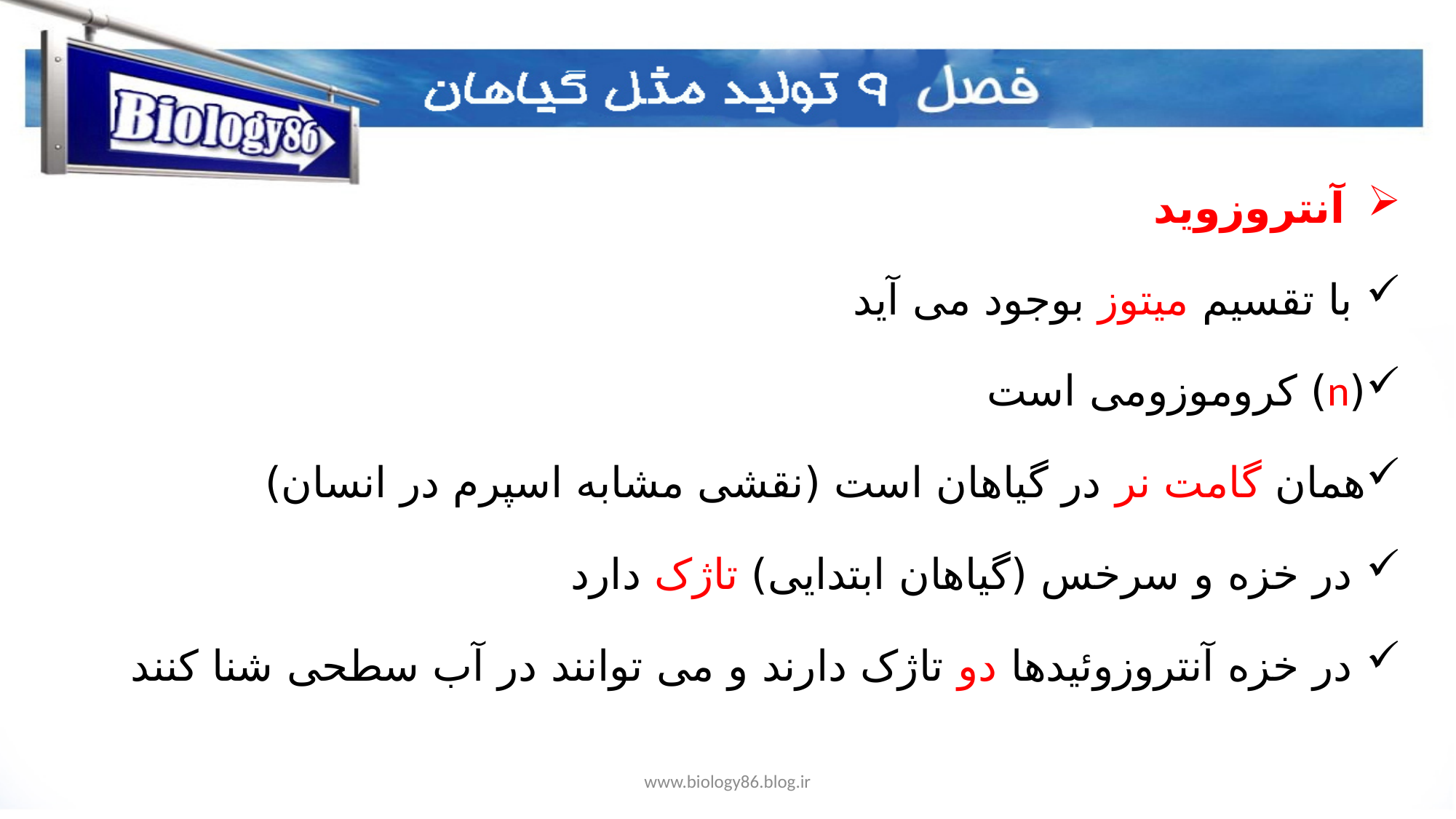

آنتروزوید
 با تقسیم میتوز بوجود می آید
(n) کروموزومی است
همان گامت نر در گیاهان است (نقشی مشابه اسپرم در انسان)
 در خزه و سرخس (گیاهان ابتدایی) تاژک دارد
 در خزه آنتروزوئیدها دو تاژک دارند و می توانند در آب سطحی شنا کنند

www.biology86.blog.ir